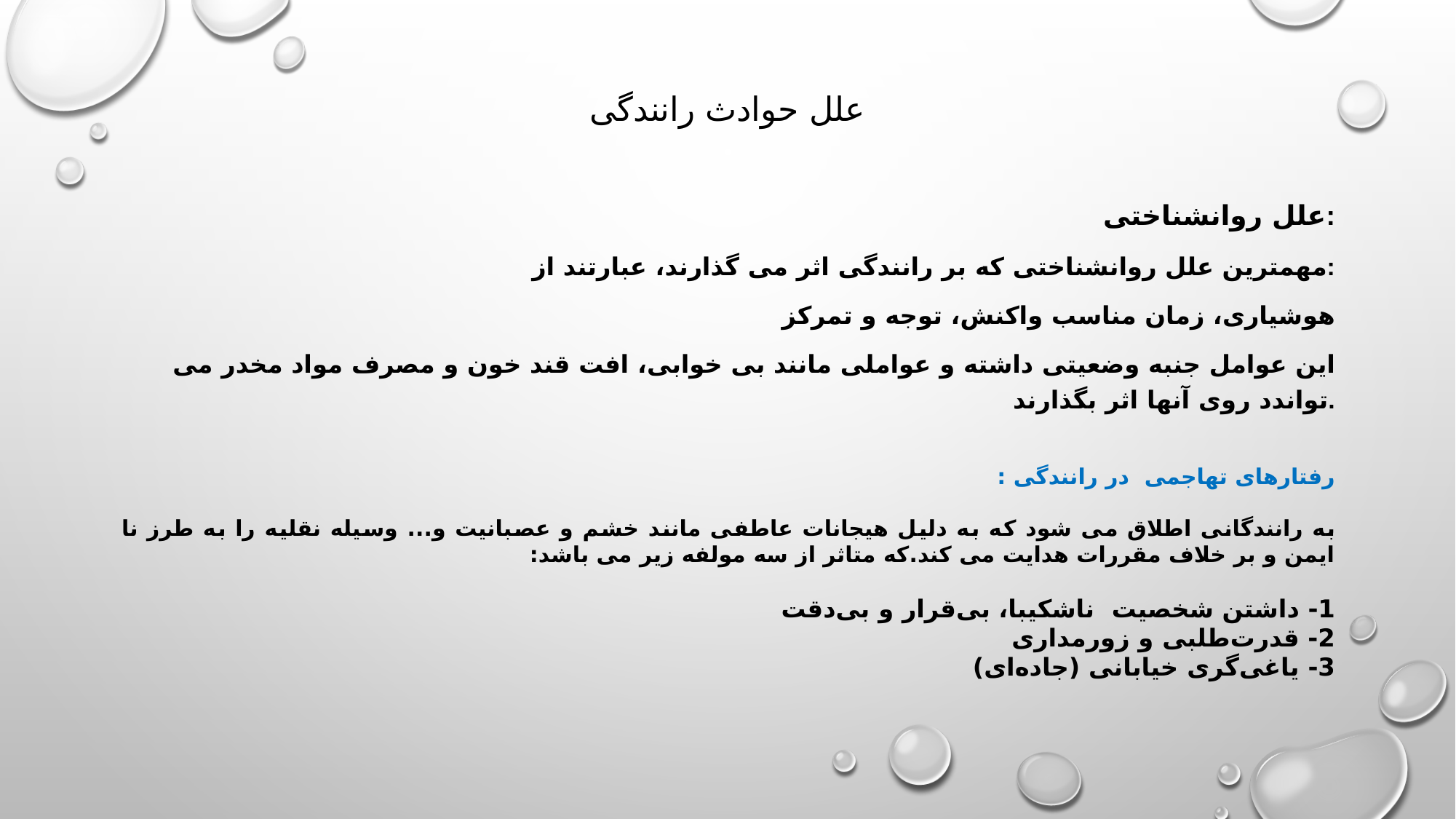

# علل حوادث رانندگی
علل روانشناختی:
مهمترین علل روانشناختی که بر رانندگی اثر می گذارند، عبارتند از:
هوشیاری، زمان مناسب واکنش، توجه و تمرکز
این عوامل جنبه وضعیتی داشته و عواملی مانند بی خوابی، افت قند خون و مصرف مواد مخدر می تواندد روی آنها اثر بگذارند.

رفتارهای تهاجمی  در رانندگی :

به رانندگانی اطلاق می شود که به دلیل هیجانات عاطفی مانند خشم و عصبانیت و... وسیله نقلیه را به طرز نا ایمن و بر خلاف مقررات هدایت می کند.که متاثر از سه مولفه زیر می باشد:

1- داشتن شخصیت  ناشکیبا، بی‌قرار و بی‌دقت
2- قدرت‌طلبی و زورمداری
3- یاغی‌گری خیابانی (‌جاده‌ای)